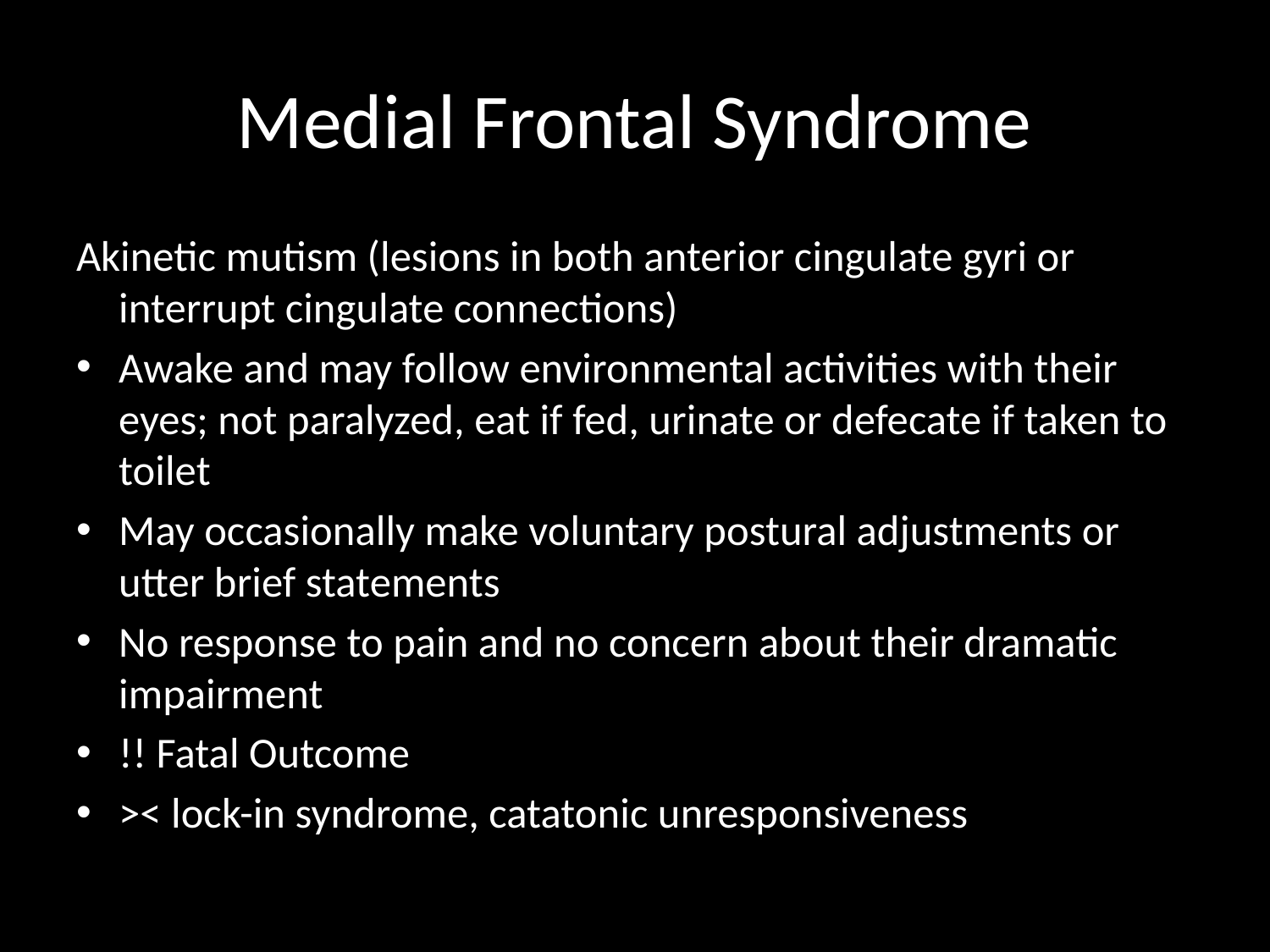

# Medial Frontal Syndrome
Akinetic mutism (lesions in both anterior cingulate gyri or interrupt cingulate connections)
Awake and may follow environmental activities with their eyes; not paralyzed, eat if fed, urinate or defecate if taken to toilet
May occasionally make voluntary postural adjustments or utter brief statements
No response to pain and no concern about their dramatic impairment
!! Fatal Outcome
>< lock-in syndrome, catatonic unresponsiveness